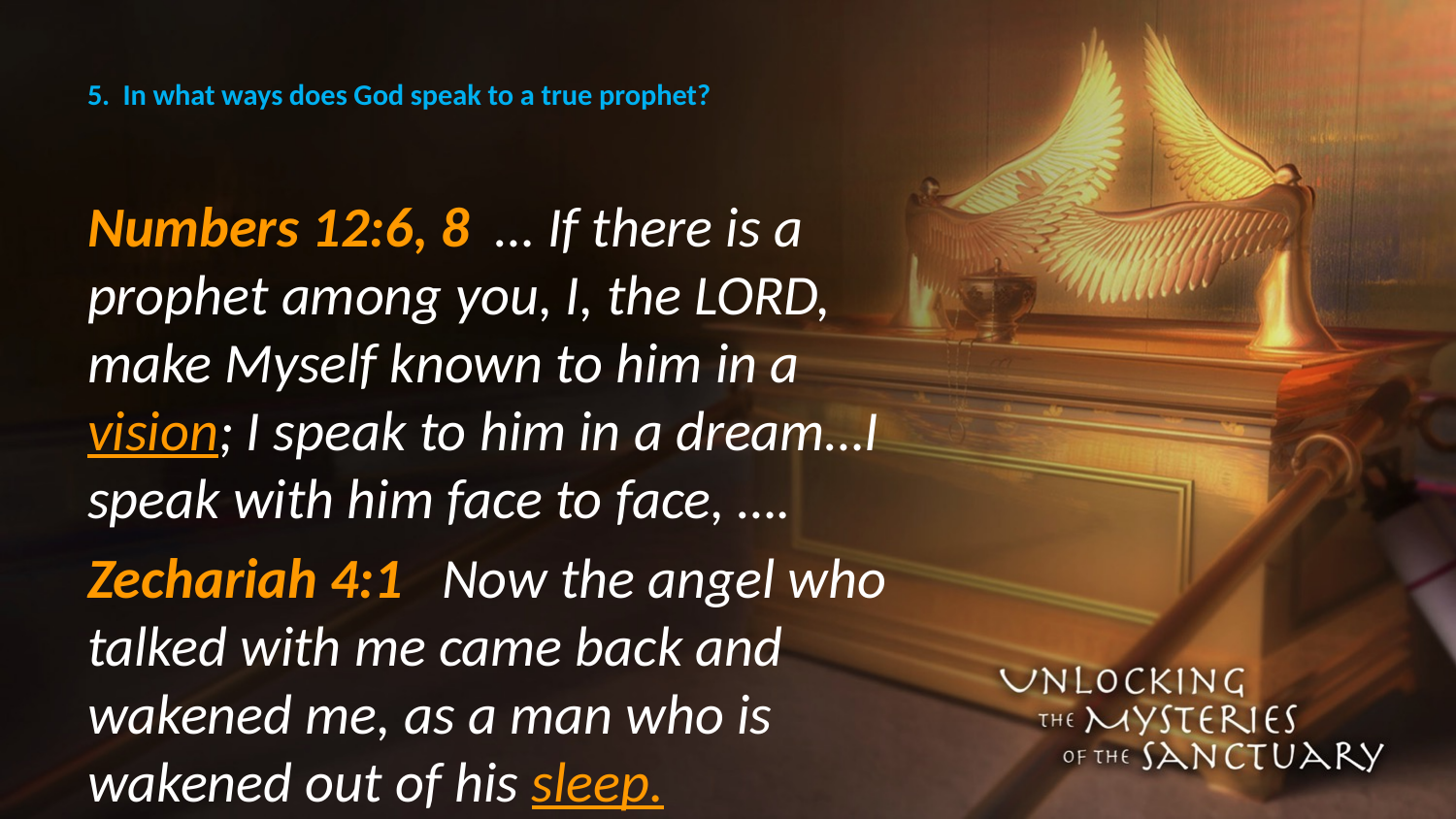

# 5.  In what ways does God speak to a true prophet?

Numbers 12:6, 8  … If there is a prophet among you, I, the LORD, make Myself known to him in a vision; I speak to him in a dream…I speak with him face to face, ….
Zechariah 4:1   Now the angel who talked with me came back and wakened me, as a man who is wakened out of his sleep.